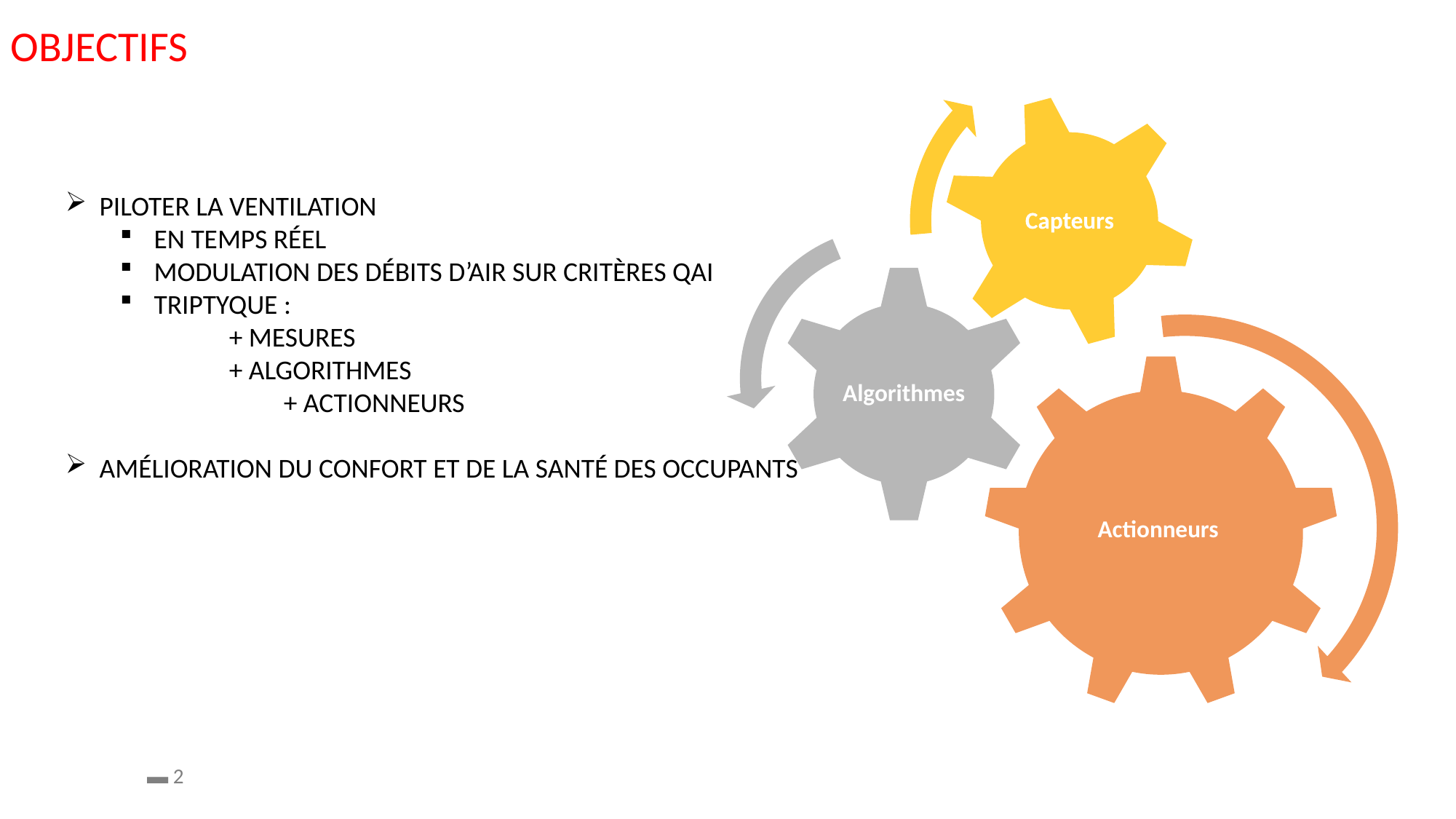

Objectifs
Actionneurs
Algorithmes
Capteurs
Piloter la ventilation
En temps réel
Modulation des débits d’air sur critères QAI
Triptyque :
	+ mesures
	+ algorithmes
		+ actionneurs

Amélioration du confort et de la santé des occupants

▬ 2